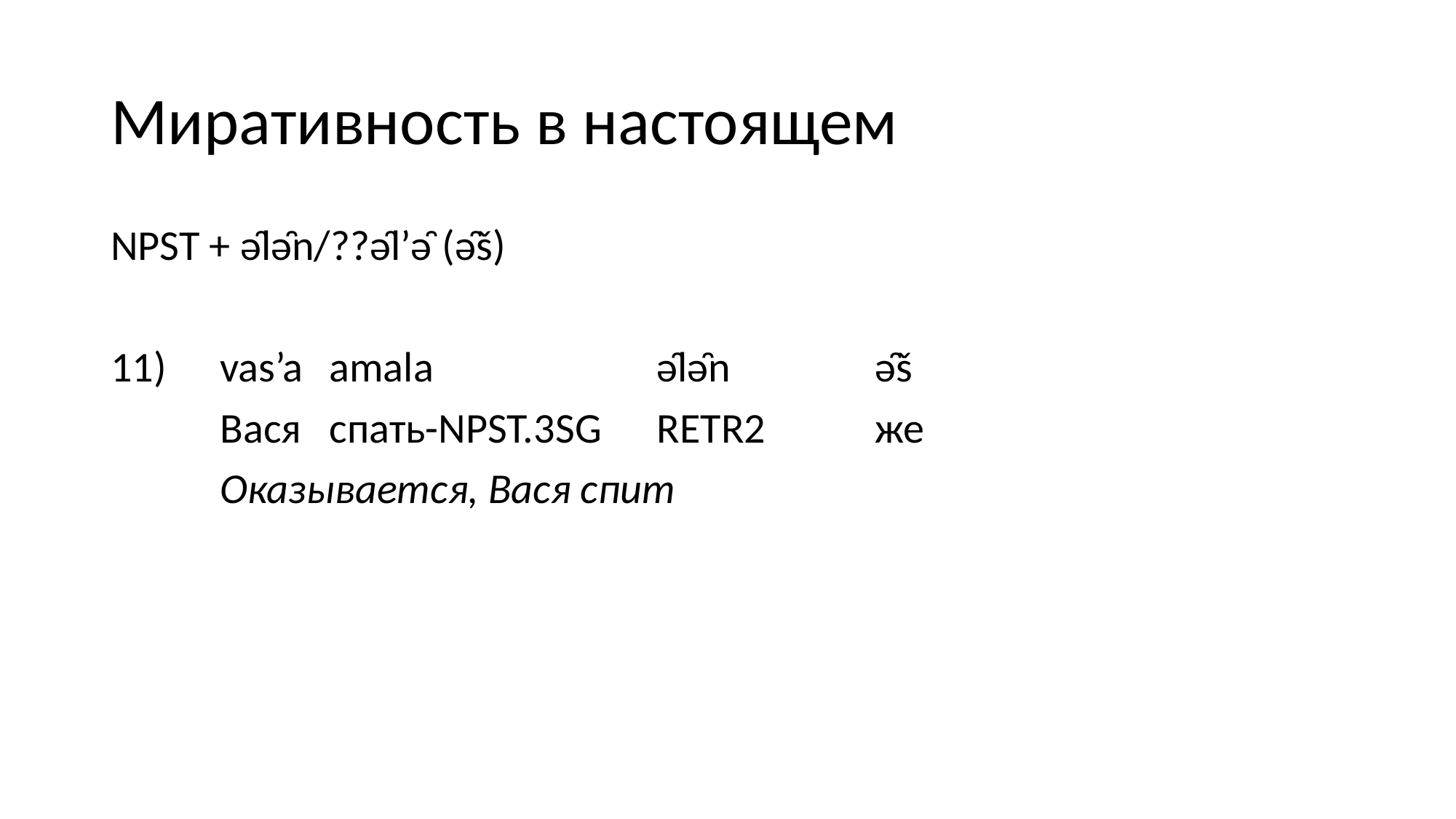

# Миративность в настоящем
NPST + ə̑lə̑n/??ə̑l’ə̑ (ə̑š)

11)	vas’a	amala			ə̑lə̑n		ə̑š
	Вася	спать-NPST.3SG	RETR2	же
	Оказывается, Вася спит